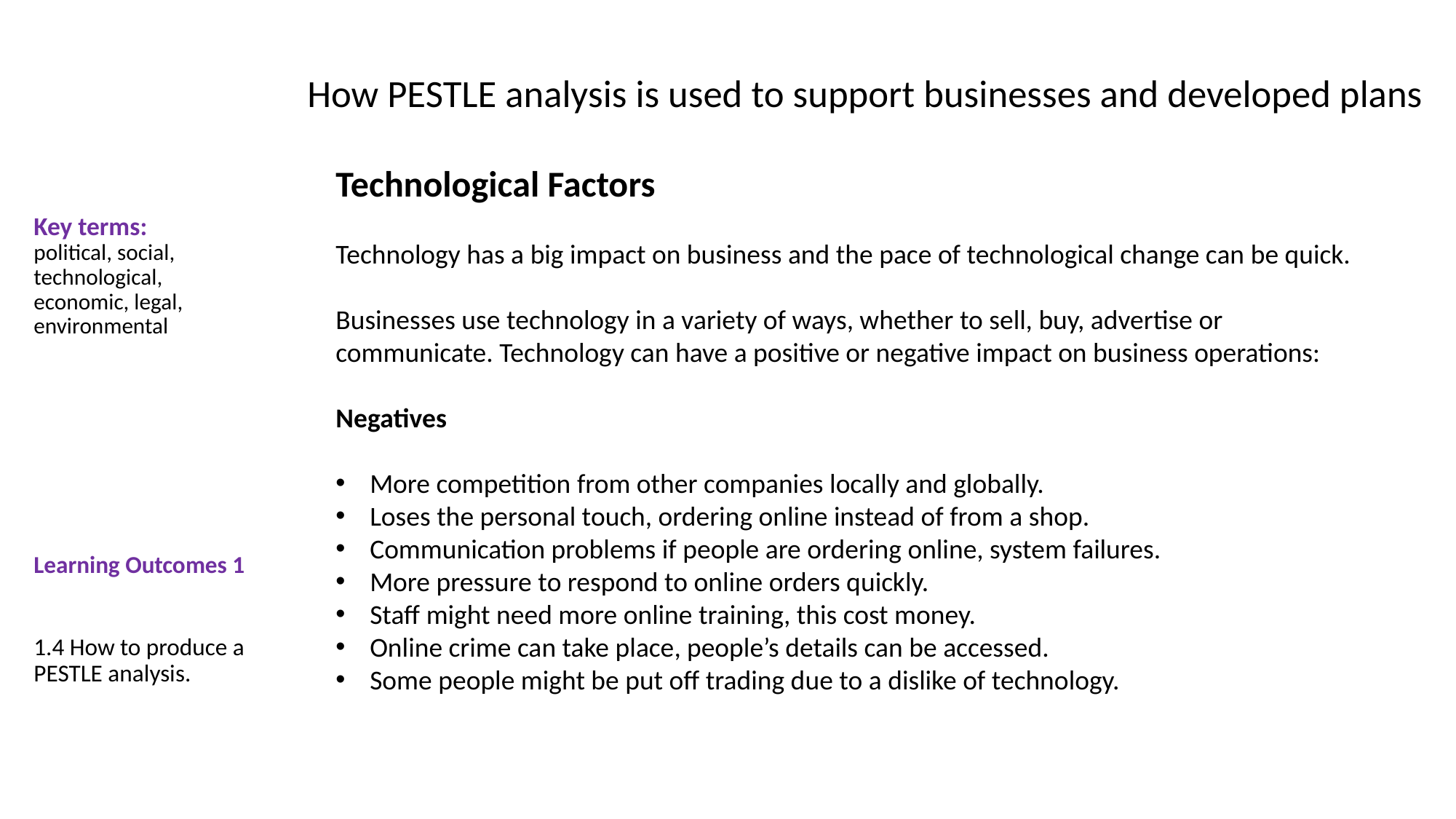

How PESTLE analysis is used to support businesses and developed plans

Key terms:
political, social, technological, economic, legal, environmental

Learning Outcomes 1

1.4 How to produce a PESTLE analysis.

Technological Factors

Technology has a big impact on business and the pace of technological change can be quick.

Businesses use technology in a variety of ways, whether to sell, buy, advertise or communicate. Technology can have a positive or negative impact on business operations:

Negatives

More competition from other companies locally and globally.
Loses the personal touch, ordering online instead of from a shop.
Communication problems if people are ordering online, system failures.
More pressure to respond to online orders quickly.
Staff might need more online training, this cost money.
Online crime can take place, people’s details can be accessed.
Some people might be put off trading due to a dislike of technology.